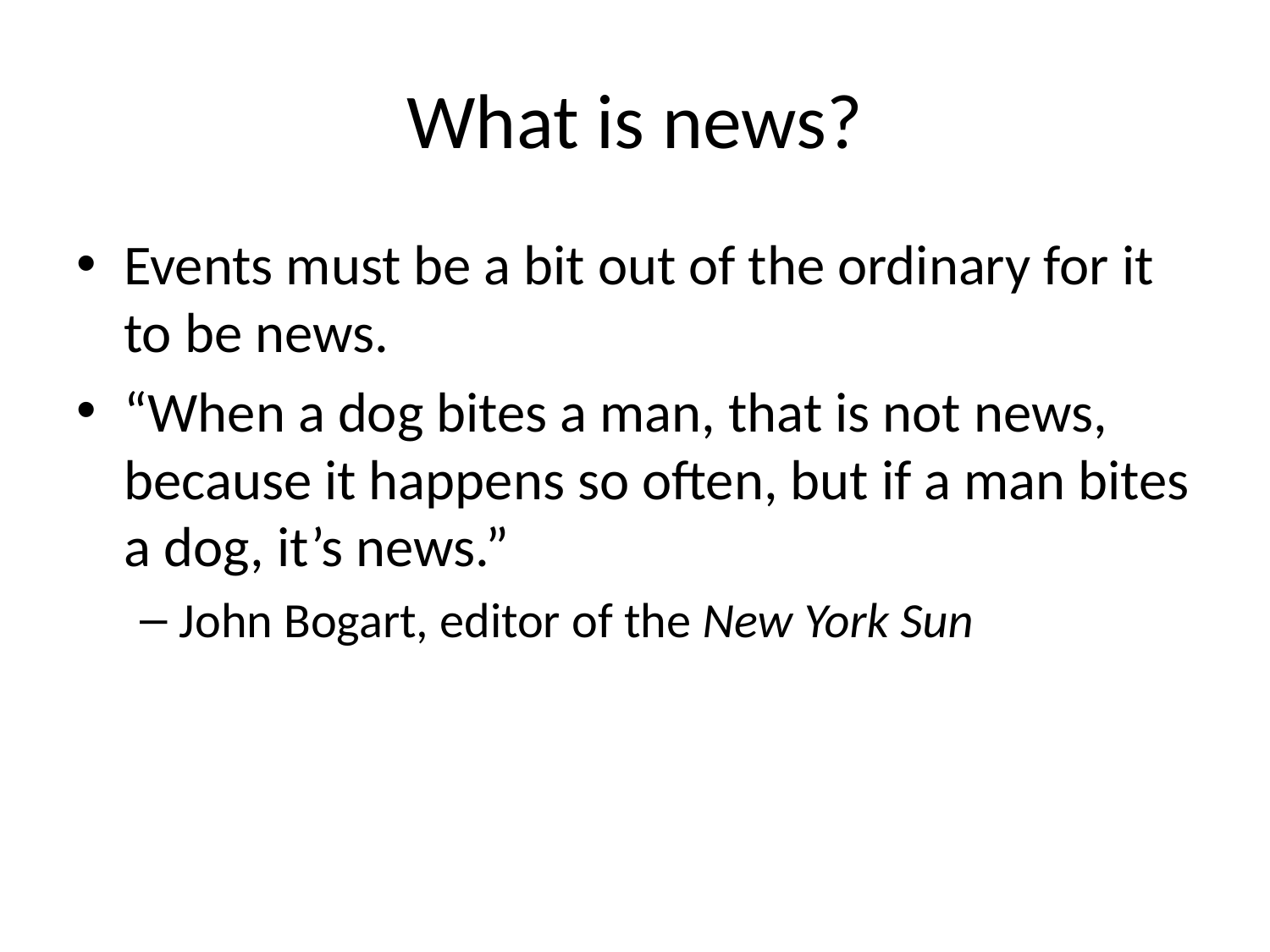

# What is news?
Events must be a bit out of the ordinary for it to be news.
“When a dog bites a man, that is not news, because it happens so often, but if a man bites a dog, it’s news.”
John Bogart, editor of the New York Sun